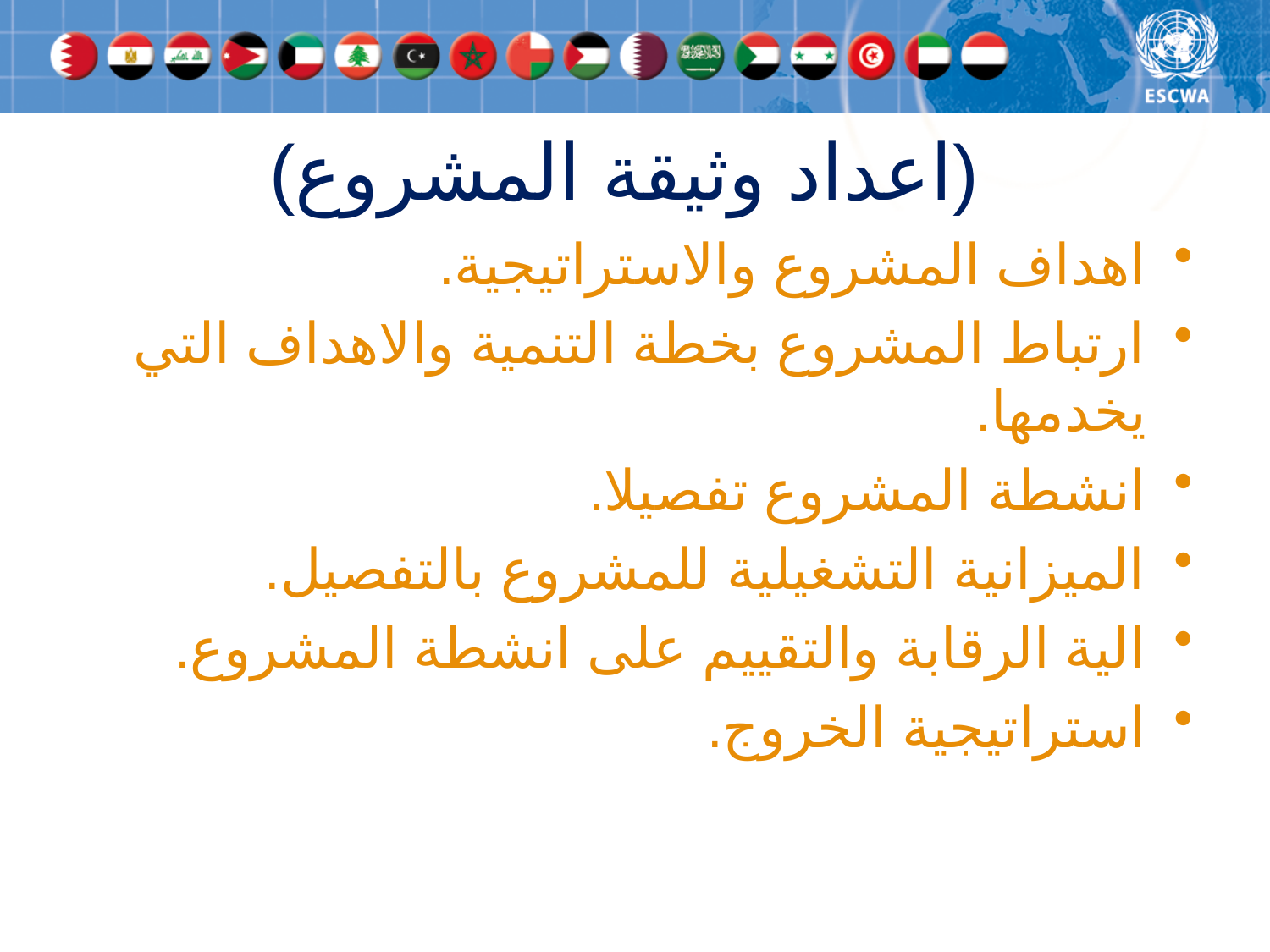

# (اعداد وثيقة المشروع)
اهداف المشروع والاستراتيجية.
ارتباط المشروع بخطة التنمية والاهداف التي يخدمها.
انشطة المشروع تفصيلا.
الميزانية التشغيلية للمشروع بالتفصيل.
الية الرقابة والتقييم على انشطة المشروع.
استراتيجية الخروج.